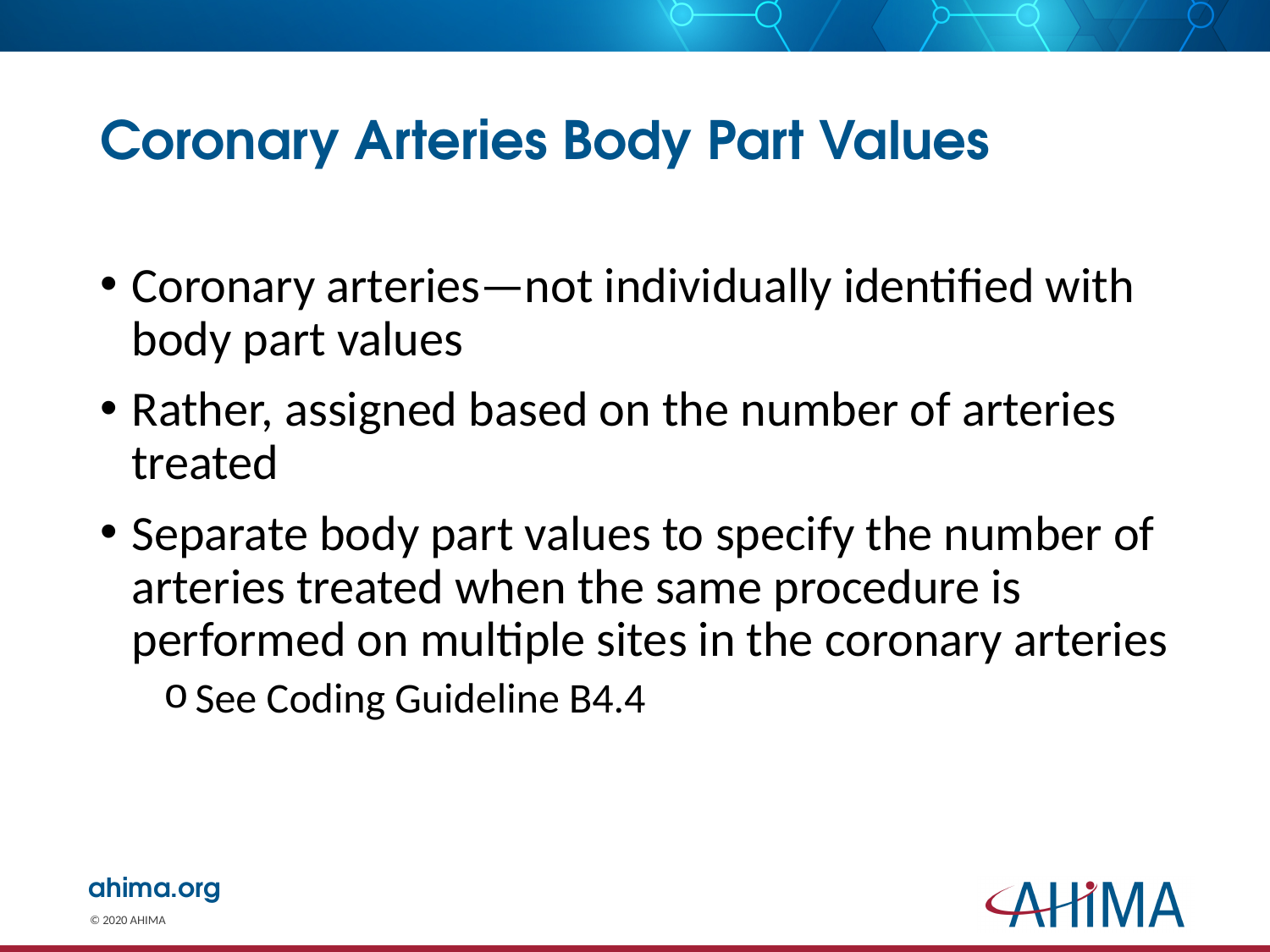

# Coronary Arteries Body Part Values
Coronary arteries—not individually identified with body part values
Rather, assigned based on the number of arteries treated
Separate body part values to specify the number of arteries treated when the same procedure is performed on multiple sites in the coronary arteries
See Coding Guideline B4.4